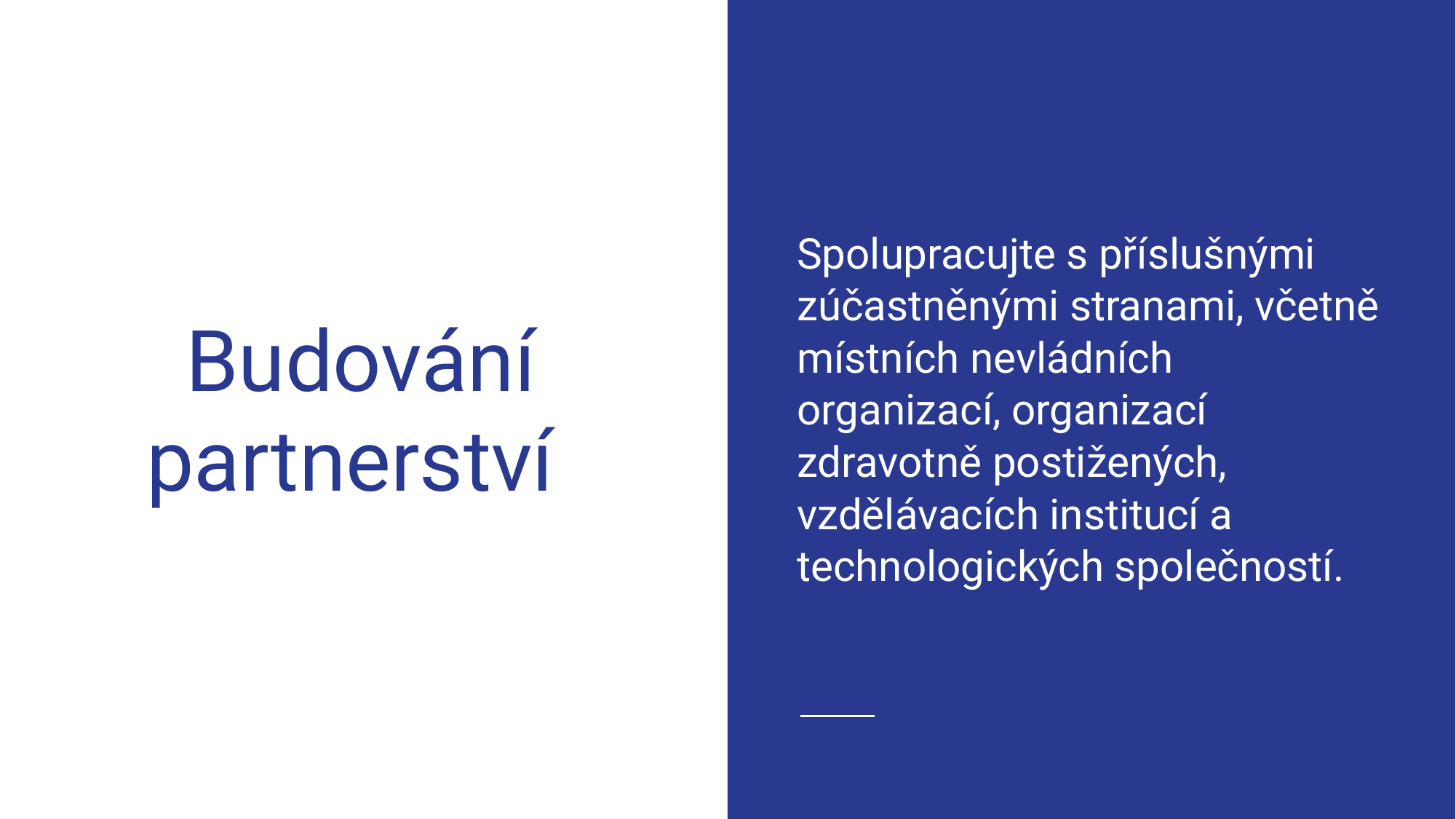

Spolupracujte s příslušnými zúčastněnými stranami, včetně místních nevládních organizací, organizací zdravotně postižených, vzdělávacích institucí a technologických společností.
# Budování partnerství